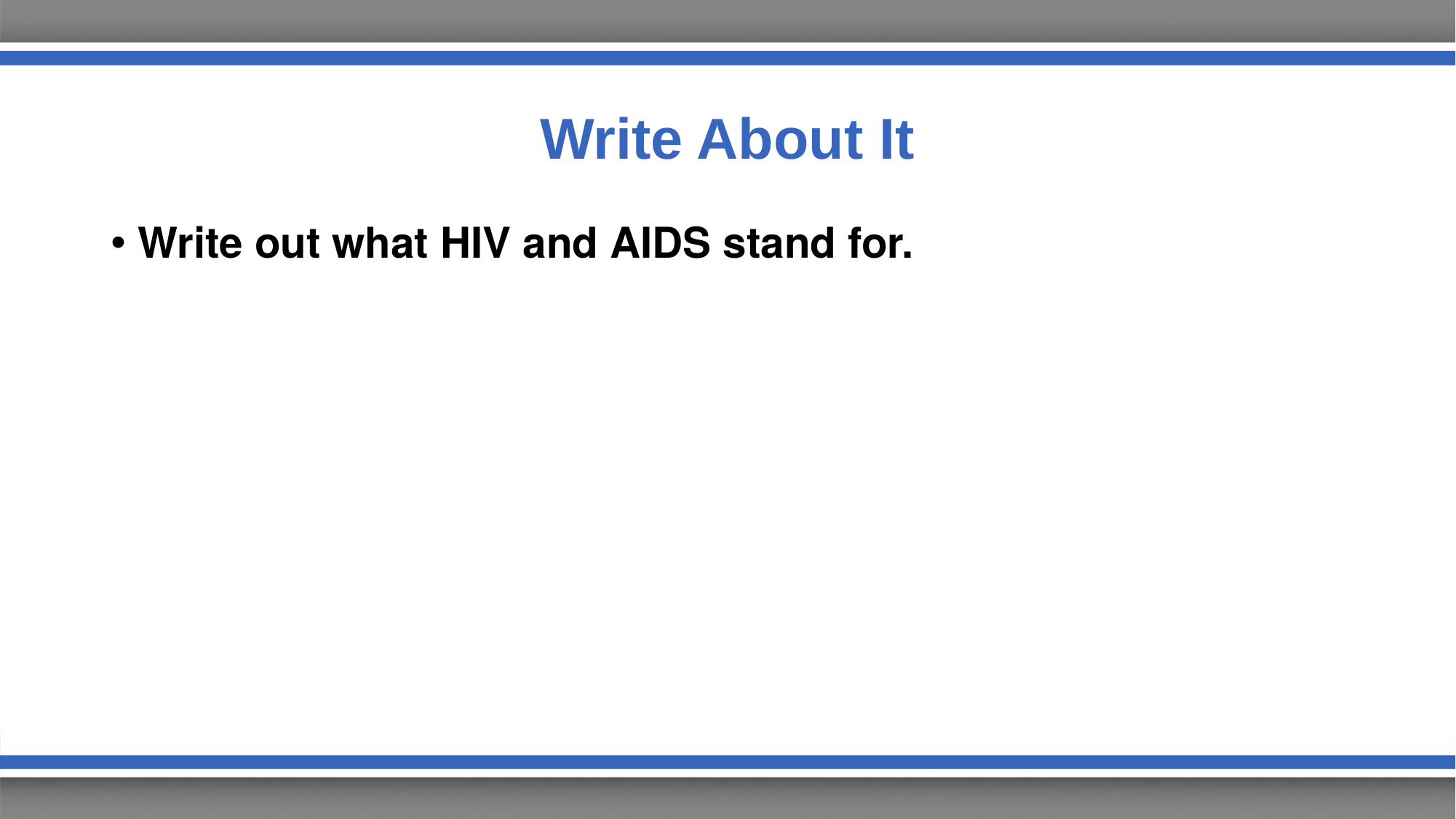

# Write About It
Write out what HIV and AIDS stand for.